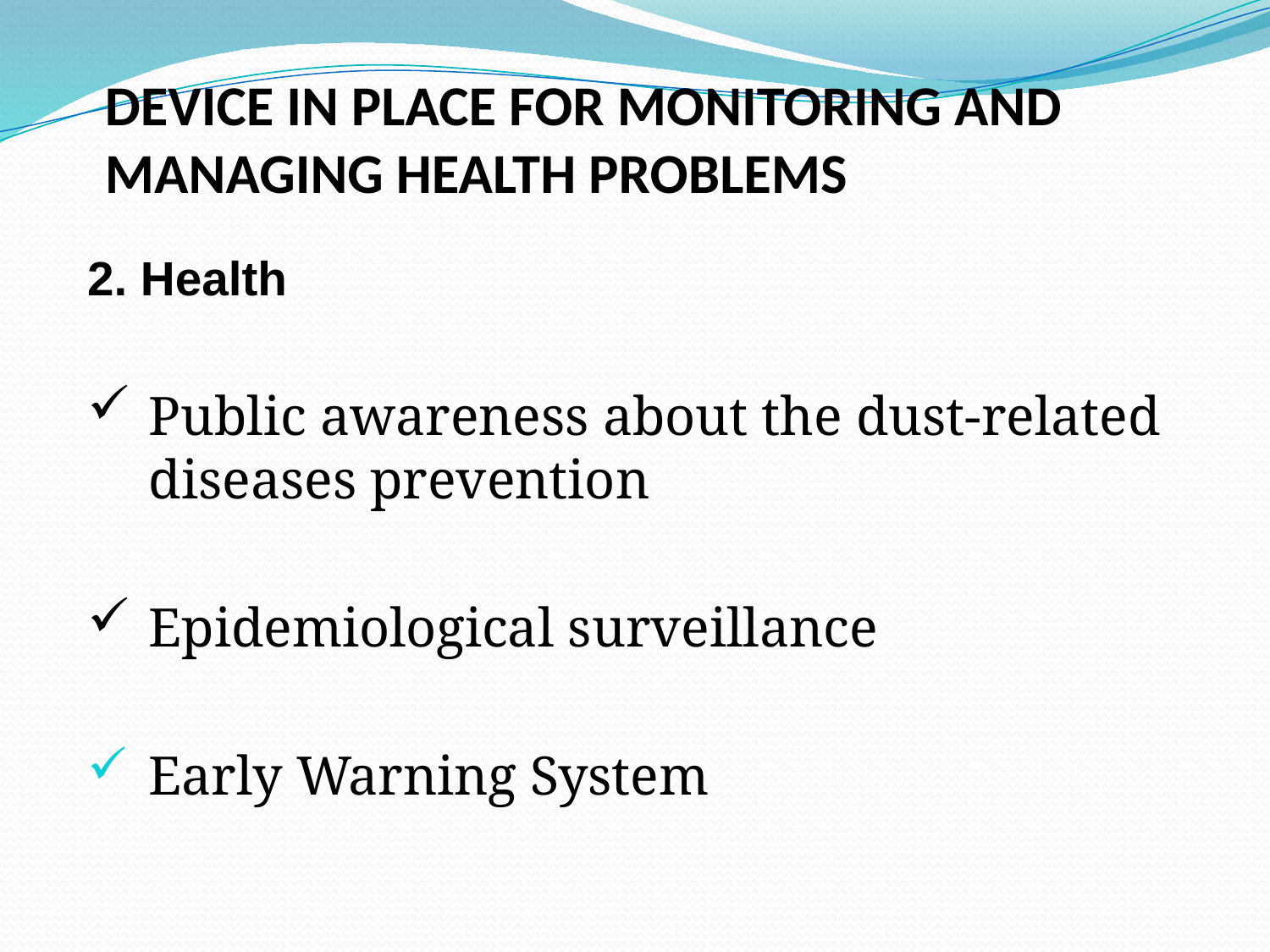

DEVICE IN PLACE FOR MONITORING AND MANAGING HEALTH PROBLEMS
2. Health

Public awareness about the dust-related diseases prevention

Epidemiological surveillance

Early Warning System